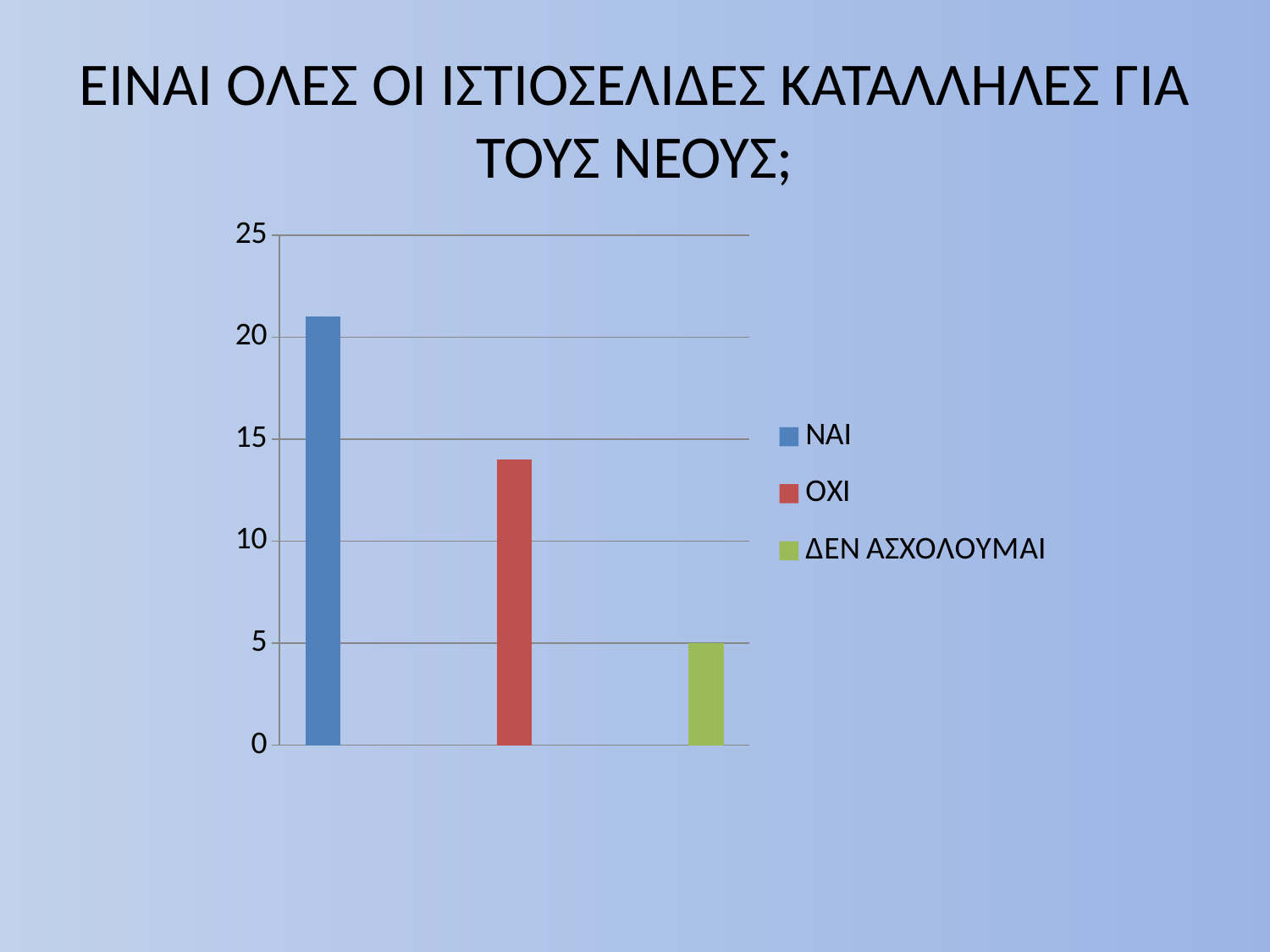

# ΕΙΝΑΙ ΟΛΕΣ ΟΙ ΙΣΤΙΟΣΕΛΙΔΕΣ ΚΑΤΑΛΛΗΛΕΣ ΓΙΑ ΤΟΥΣ ΝΕΟΥΣ;

### Chart

| Category | NAI | OXI | ΔΕΝ ΑΣΧΟΛΟΥΜΑΙ |
|---|---|---|---|
| Κατηγορία 1 | 21.0 | None | None |
| Κατηγορία 2 | None | 14.0 | None |
| Κατηγορία 3 | None | None | 5.0 |